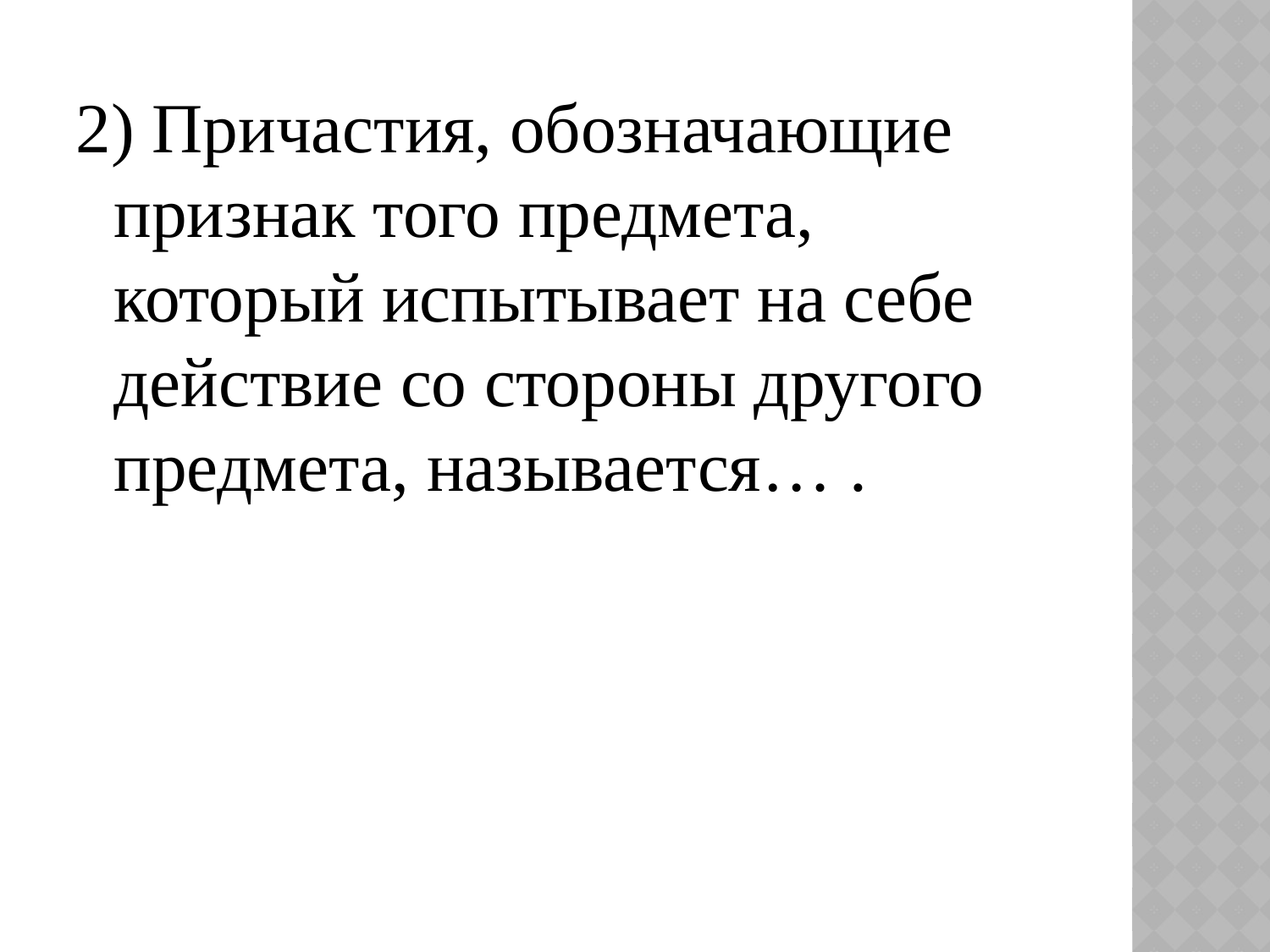

2) Причастия, обозначающие признак того предмета, который испытывает на себе действие со стороны другого предмета, называется… .